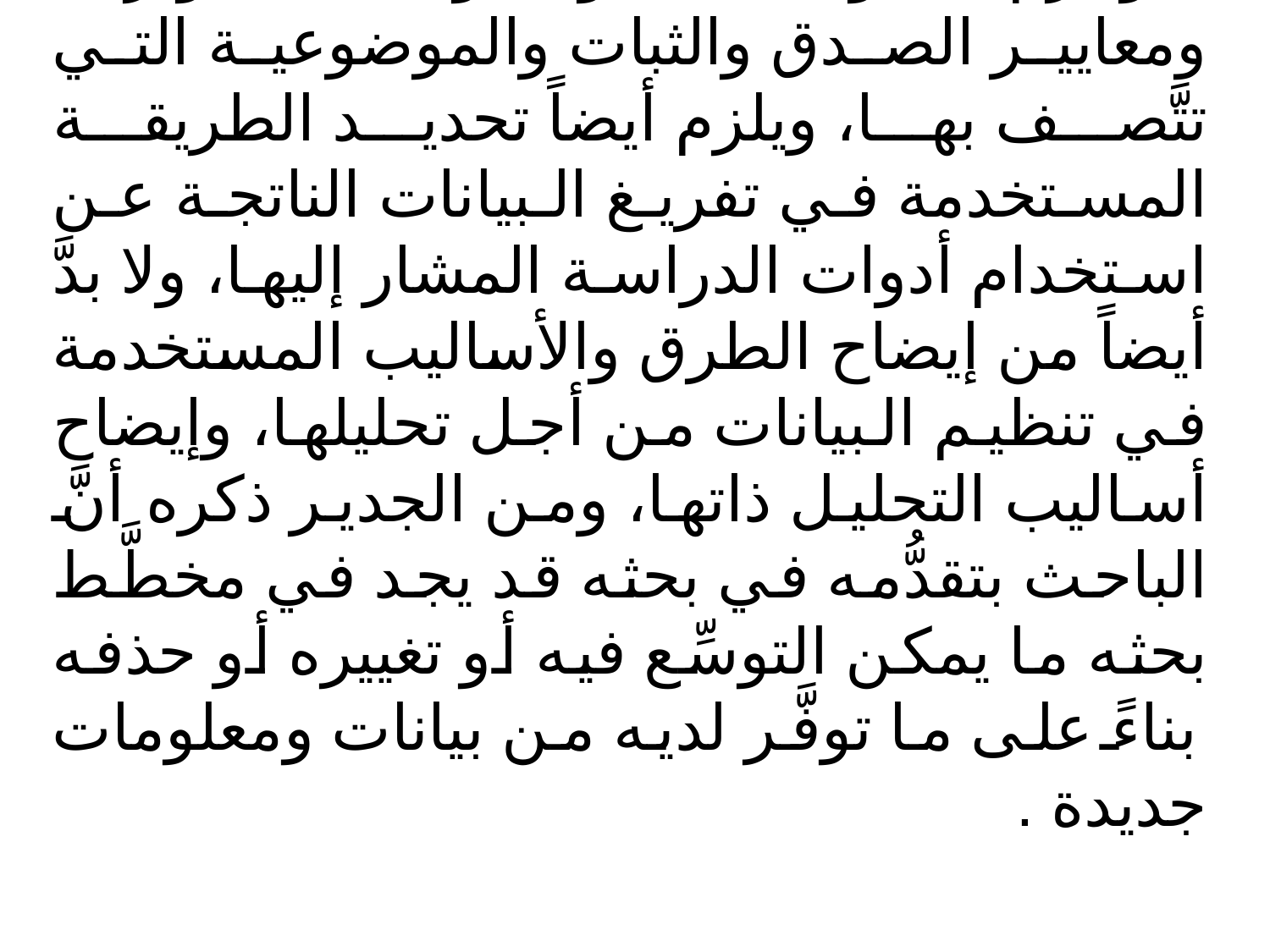

ويلزم هنا وصف الأدوات وكيفيَّة تطويرها ومعايير الصدق والثبات والموضوعية التي تتَّصف بها، ويلزم أيضاً تحديد الطريقة المستخدمة في تفريغ البيانات الناتجة عن استخدام أدوات الدراسة المشار إليها، ولا بدَّ أيضاً من إيضاح الطرق والأساليب المستخدمة في تنظيم البيانات من أجل تحليلها، وإيضاح أساليب التحليل ذاتها، ومن الجدير ذكره أنَّ الباحث بتقدُّمه في بحثه قد يجد في مخطَّط بحثه ما يمكن التوسِّع فيه أو تغييره أو حذفه بناءً على ما توفَّر لديه من بيانات ومعلومات جديدة .